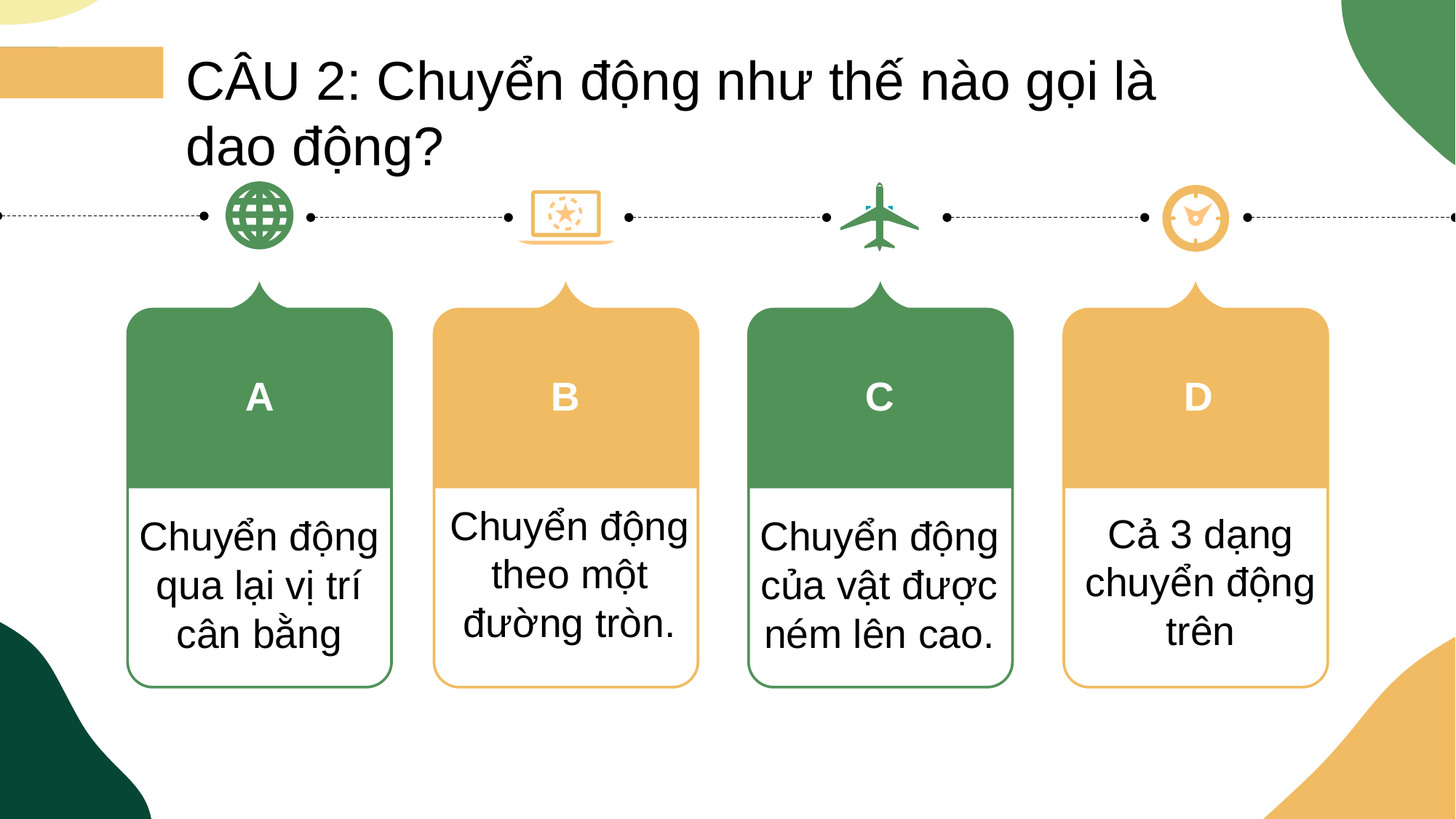

CÂU 2: Chuyển động như thế nào gọi là dao động?

A

B

C

D
Chuyển động theo một đường tròn.
Cả 3 dạng chuyển động trên
Chuyển động của vật được ném lên cao.
Chuyển động qua lại vị trí cân bằng